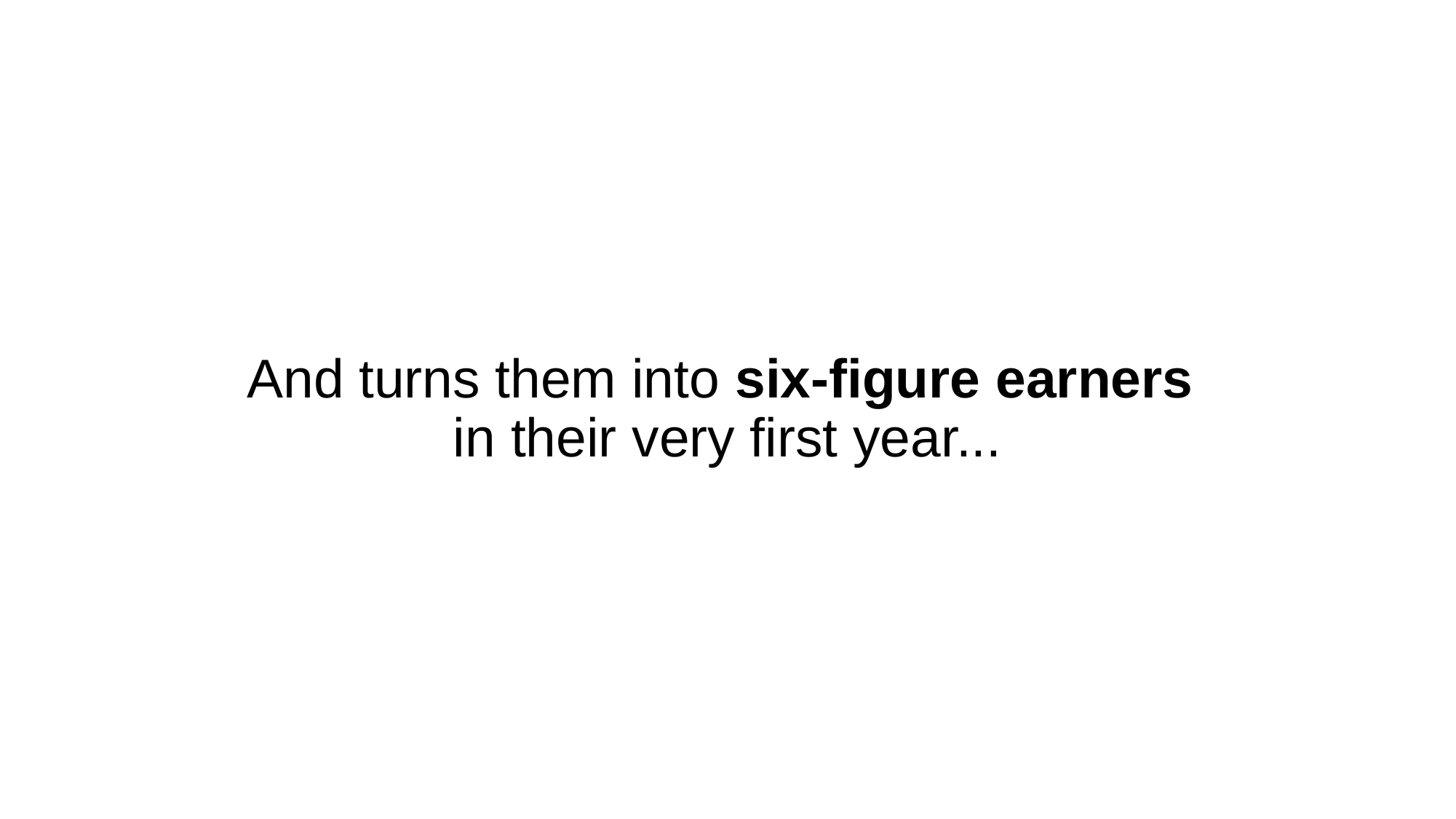

# And turns them into six-figure earners in their very first year...